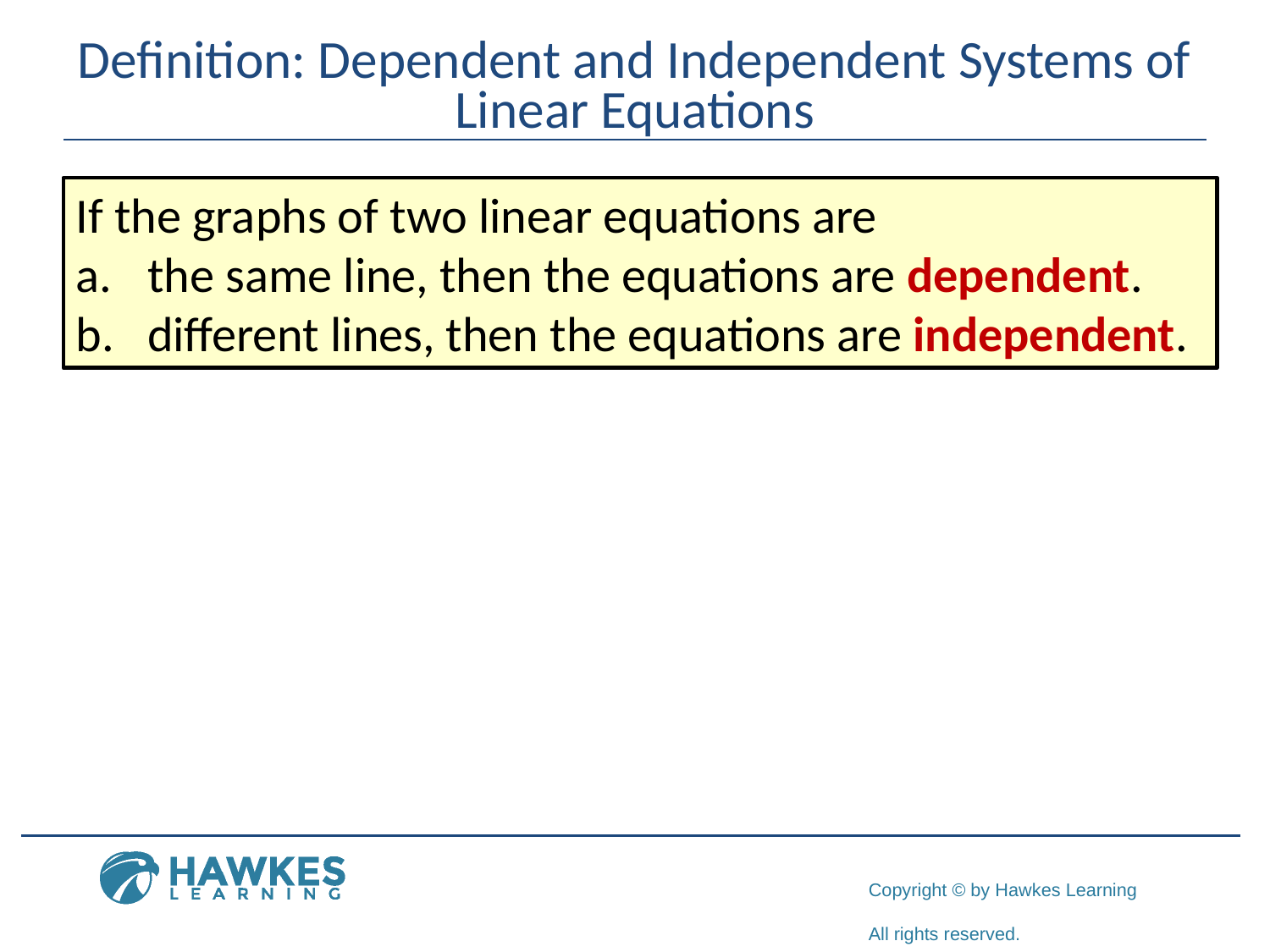

Definition: Dependent and Independent Systems of
Linear Equations
If the graphs of two linear equations are
the same line, then the equations are dependent.
different lines, then the equations are independent.